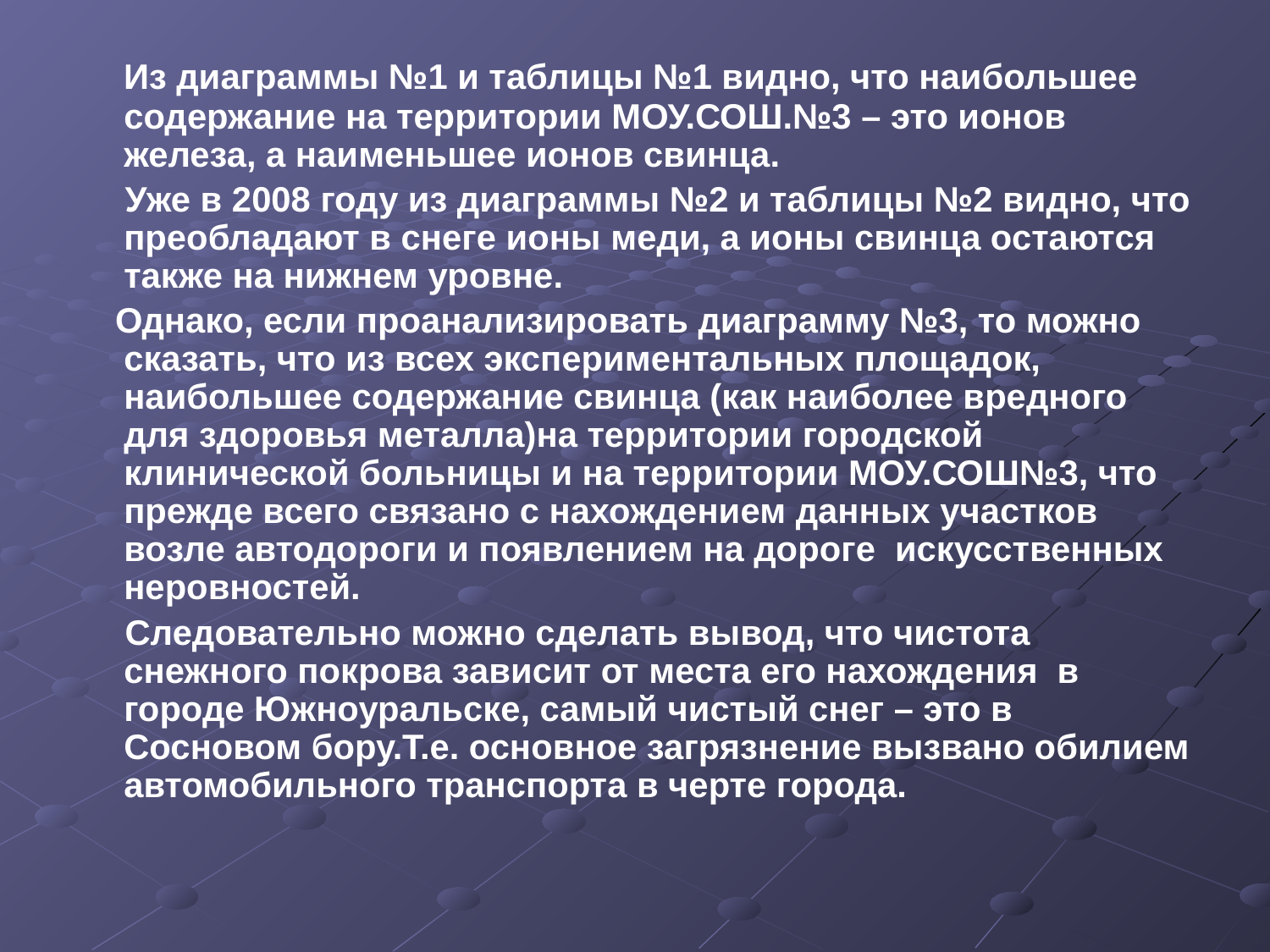

#
    Из диаграммы №1 и таблицы №1 видно, что наибольшее содержание на территории МОУ.СОШ.№3 – это ионов железа, а наименьшее ионов свинца.
     Уже в 2008 году из диаграммы №2 и таблицы №2 видно, что преобладают в снеге ионы меди, а ионы свинца остаются также на нижнем уровне.
    Однако, если проанализировать диаграмму №3, то можно сказать, что из всех экспериментальных площадок, наибольшее содержание свинца (как наиболее вредного для здоровья металла)на территории городской клинической больницы и на территории МОУ.СОШ№3, что прежде всего связано с нахождением данных участков возле автодороги и появлением на дороге  искусственных неровностей.
     Следовательно можно сделать вывод, что чистота снежного покрова зависит от места его нахождения  в городе Южноуральске, самый чистый снег – это в Сосновом бору.Т.е. основное загрязнение вызвано обилием автомобильного транспорта в черте города.